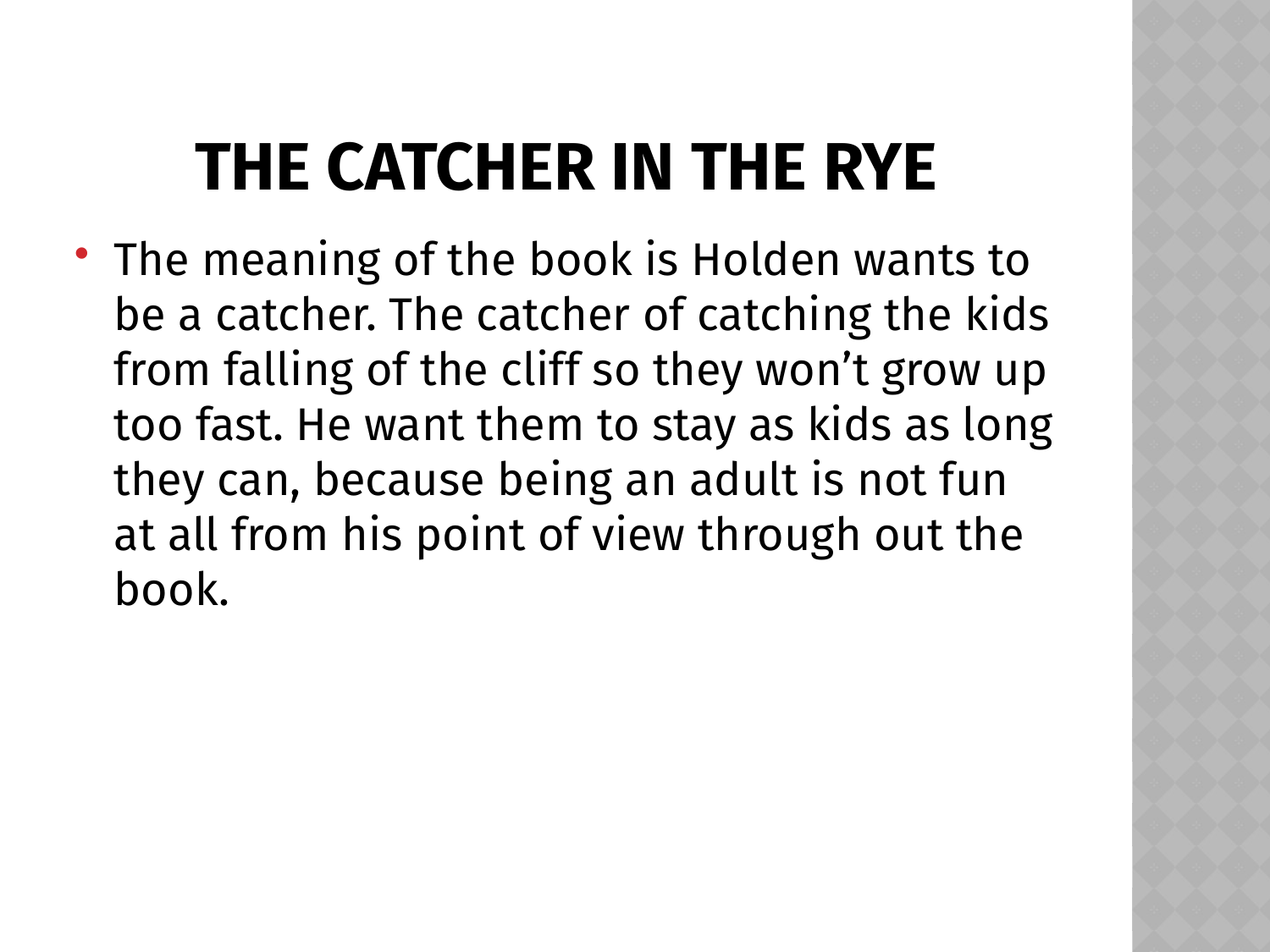

# The catcher in the Rye
The meaning of the book is Holden wants to be a catcher. The catcher of catching the kids from falling of the cliff so they won’t grow up too fast. He want them to stay as kids as long they can, because being an adult is not fun at all from his point of view through out the book.